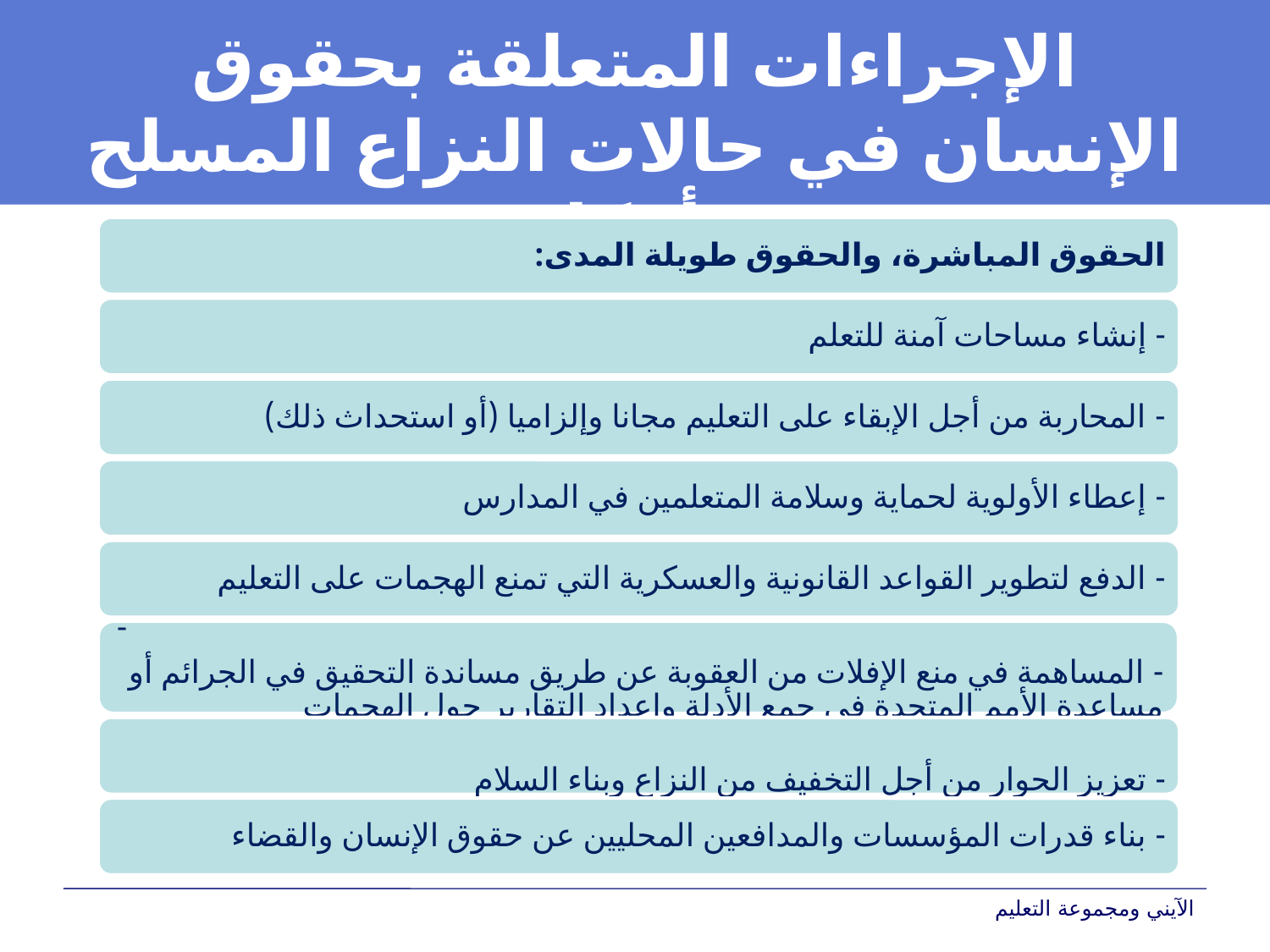

# الإجراءات المتعلقة بحقوق الإنسان في حالات النزاع المسلح - أفكار
الحقوق المباشرة، والحقوق طويلة المدى:
- إنشاء مساحات آمنة للتعلم
- المحاربة من أجل الإبقاء على التعليم مجانا وإلزاميا (أو استحداث ذلك)
- إعطاء الأولوية لحماية وسلامة المتعلمين في المدارس
- الدفع لتطوير القواعد القانونية والعسكرية التي تمنع الهجمات على التعليم
-
- المساهمة في منع الإفلات من العقوبة عن طريق مساندة التحقيق في الجرائم أو مساعدة الأمم المتحدة في جمع الأدلة وإعداد التقارير حول الهجمات

- تعزيز الحوار من أجل التخفيف من النزاع وبناء السلام
- بناء قدرات المؤسسات والمدافعين المحليين عن حقوق الإنسان والقضاء
الآيني ومجموعة التعليم